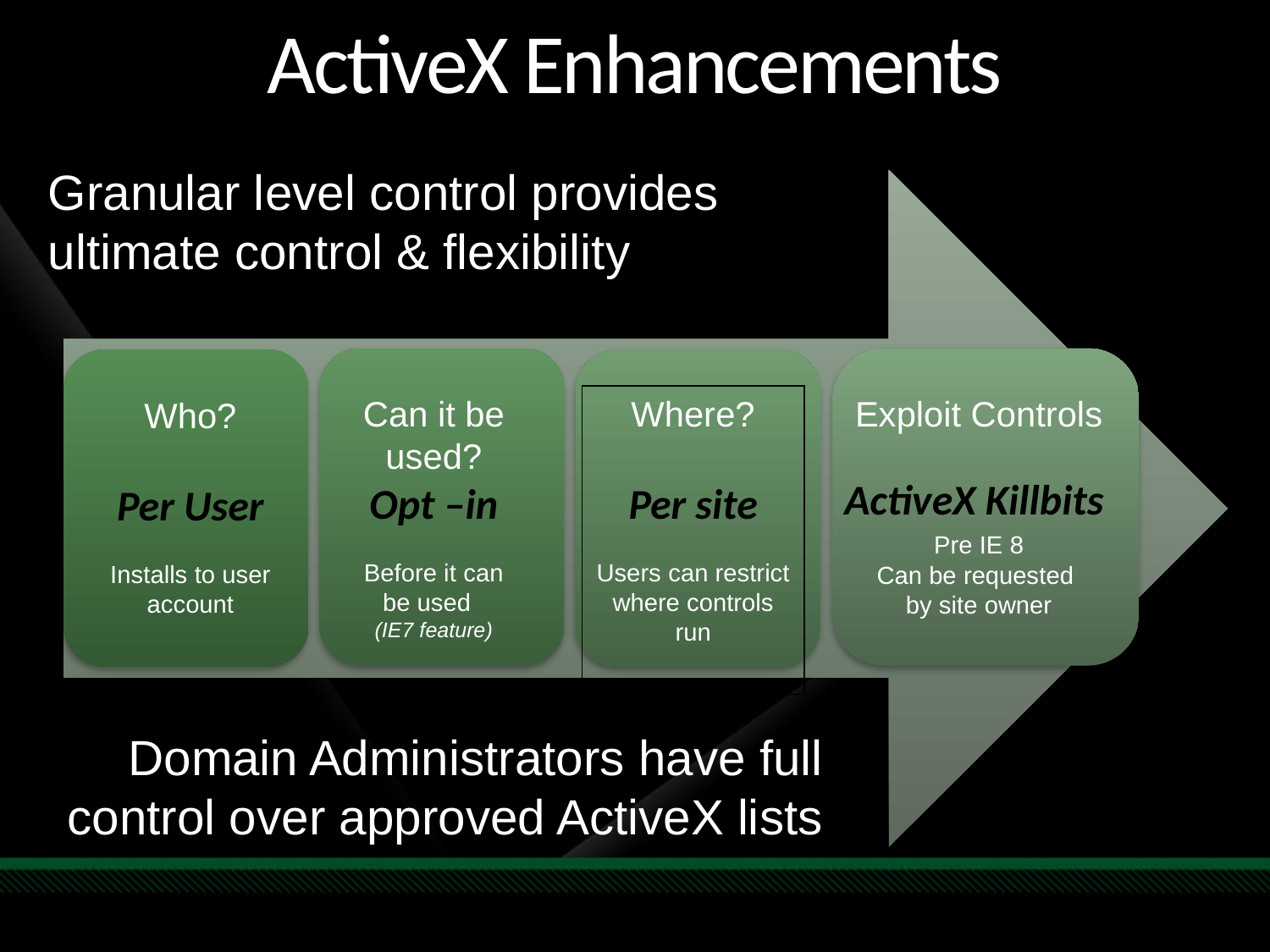

ActiveX Enhancements
Granular level control provides ultimate control & flexibility

Can it be used?
Opt –in

Before it can
be used
(IE7 feature)

Where?

Per site
Users can restrict where controls run

Exploit Controls

ActiveX Killbits

Pre IE 8
Can be requested
by site owner

Who?

Per User

Installs to user account
Domain Administrators have full control over approved ActiveX lists